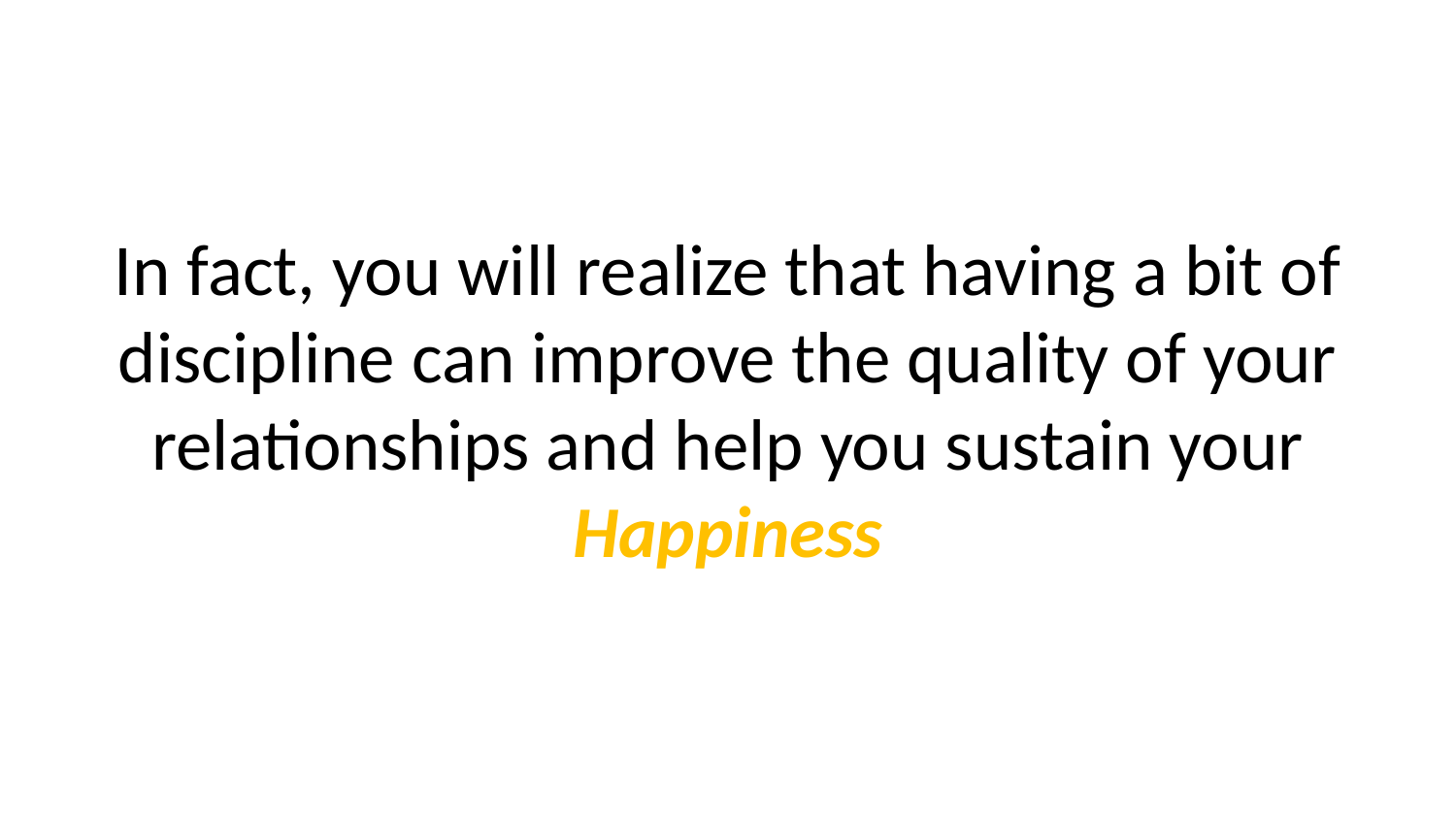

In fact, you will realize that having a bit of discipline can improve the quality of your relationships and help you sustain your Happiness